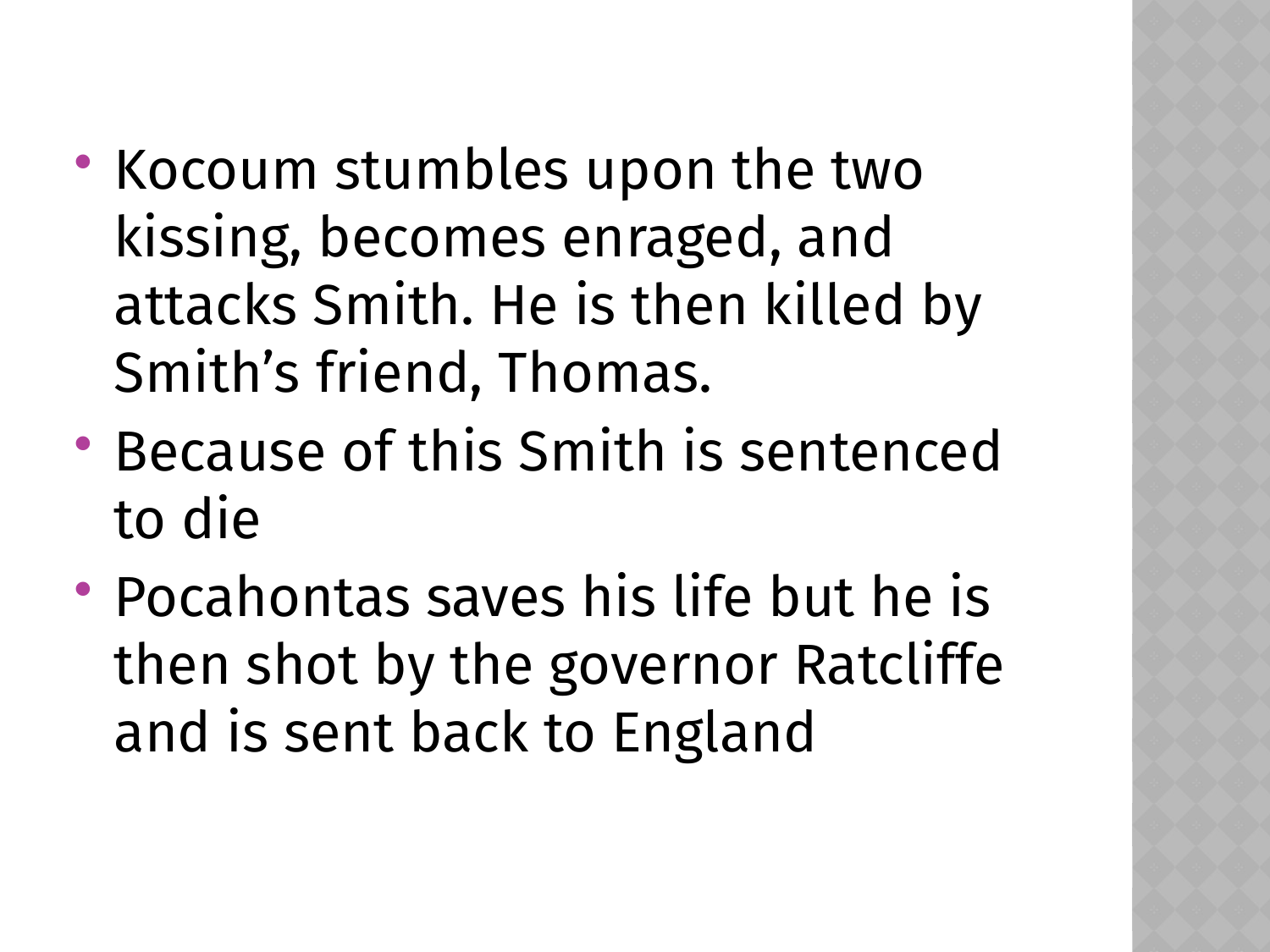

Kocoum stumbles upon the two kissing, becomes enraged, and attacks Smith. He is then killed by Smith’s friend, Thomas.
Because of this Smith is sentenced to die
Pocahontas saves his life but he is then shot by the governor Ratcliffe and is sent back to England